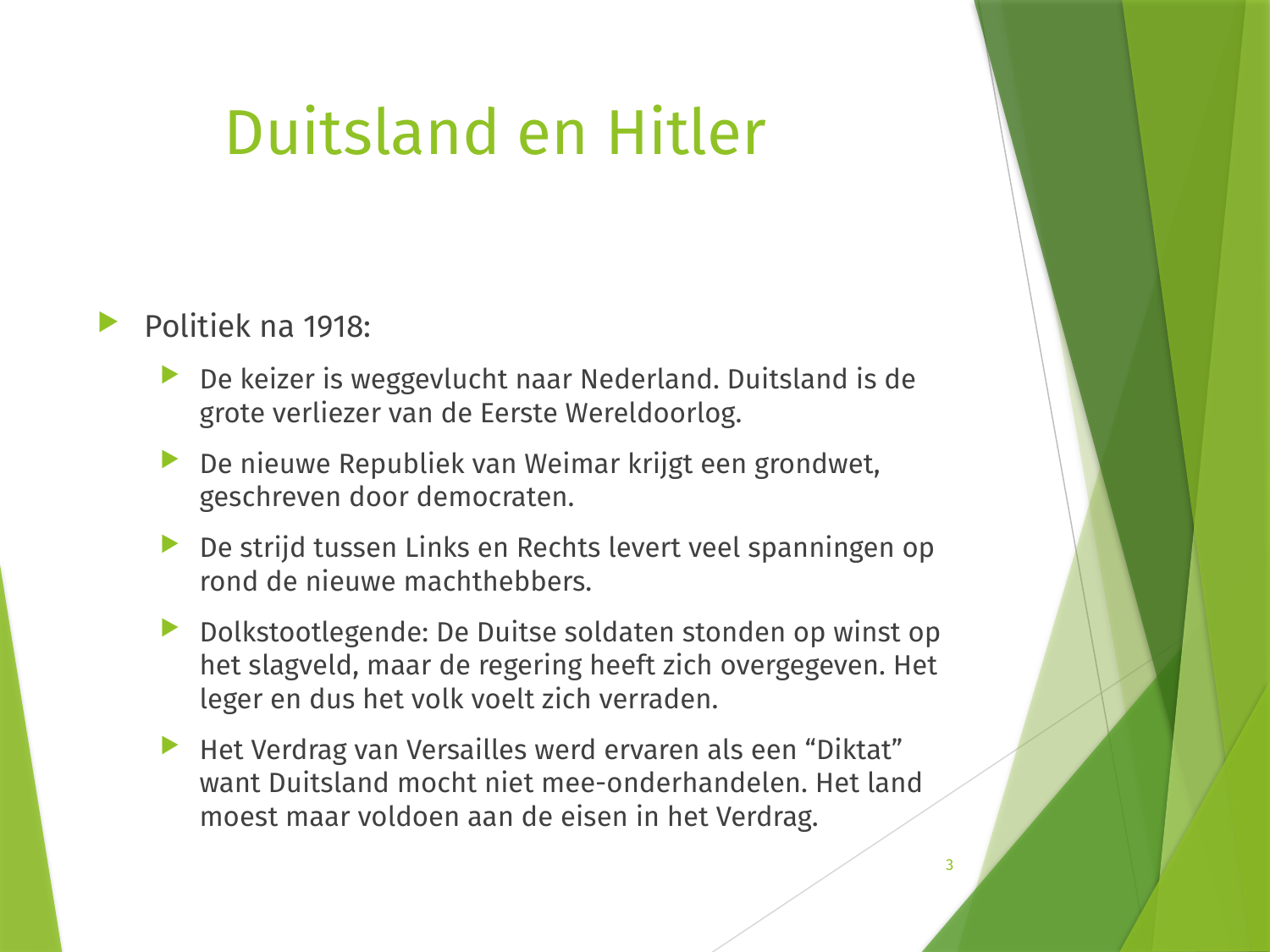

# Duitsland en Hitler
Politiek na 1918:
De keizer is weggevlucht naar Nederland. Duitsland is de grote verliezer van de Eerste Wereldoorlog.
De nieuwe Republiek van Weimar krijgt een grondwet, geschreven door democraten.
De strijd tussen Links en Rechts levert veel spanningen op rond de nieuwe machthebbers.
Dolkstootlegende: De Duitse soldaten stonden op winst op het slagveld, maar de regering heeft zich overgegeven. Het leger en dus het volk voelt zich verraden.
Het Verdrag van Versailles werd ervaren als een “Diktat” want Duitsland mocht niet mee-onderhandelen. Het land moest maar voldoen aan de eisen in het Verdrag.
3